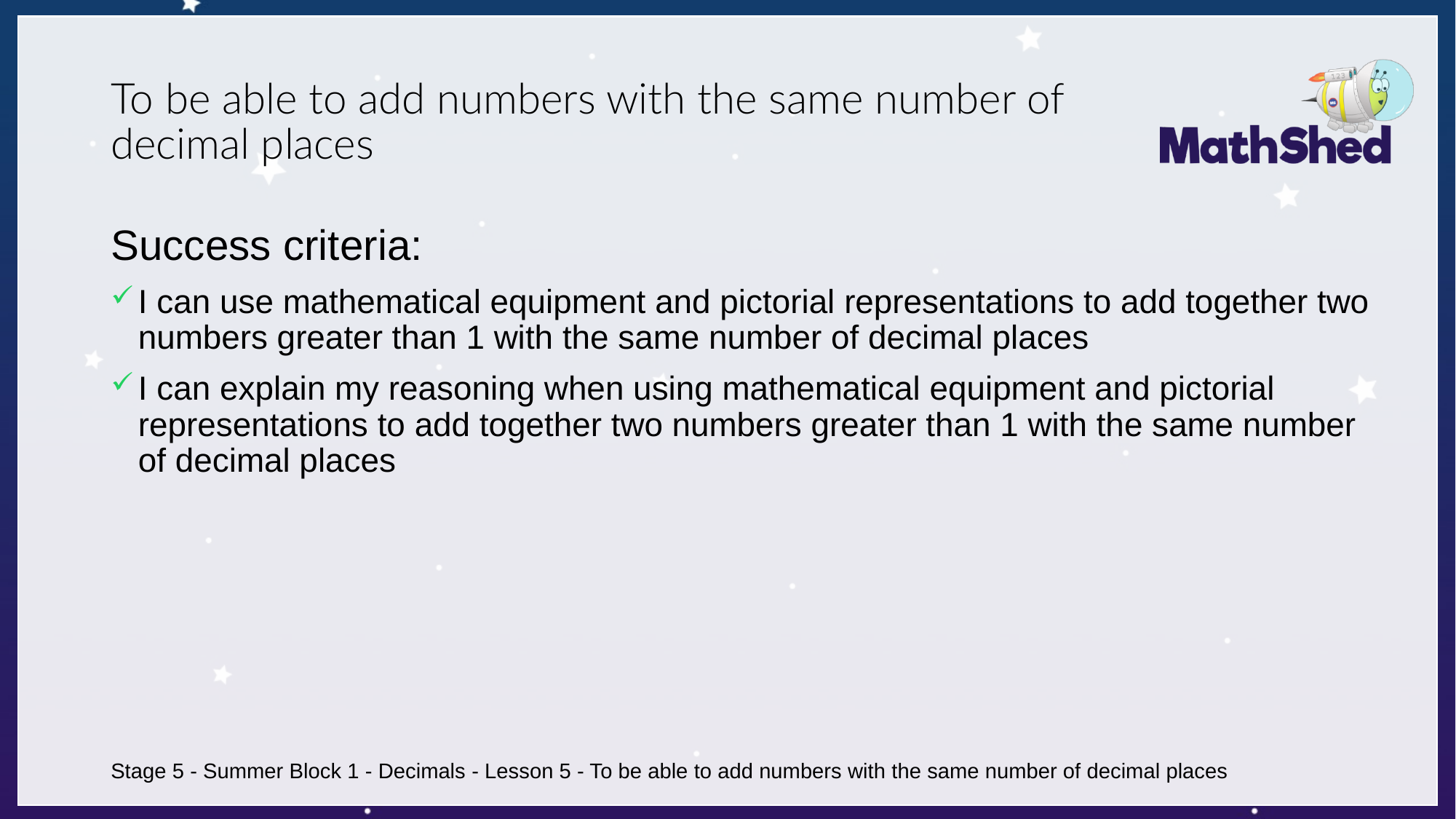

# To be able to add numbers with the same number of decimal places
Success criteria:
I can use mathematical equipment and pictorial representations to add together two numbers greater than 1 with the same number of decimal places
I can explain my reasoning when using mathematical equipment and pictorial representations to add together two numbers greater than 1 with the same number of decimal places
Stage 5 - Summer Block 1 - Decimals - Lesson 5 - To be able to add numbers with the same number of decimal places